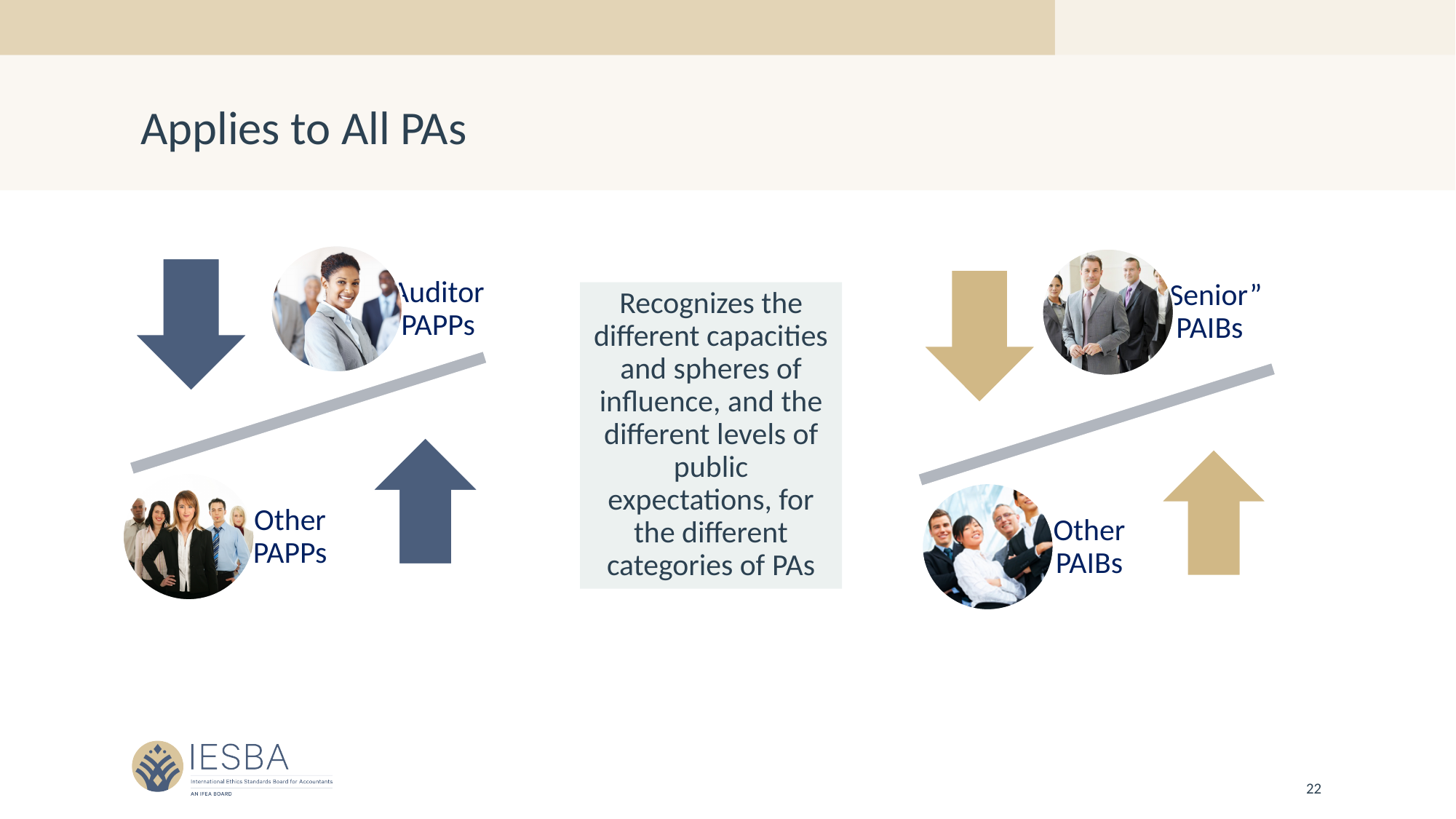

# Applies to All PAs
Auditor PAPPs
“Senior” PAIBs

Recognizes the different capacities and spheres of influence, and the different levels of public expectations, for the different categories of PAs
Other PAPPs
Other PAIBs
22